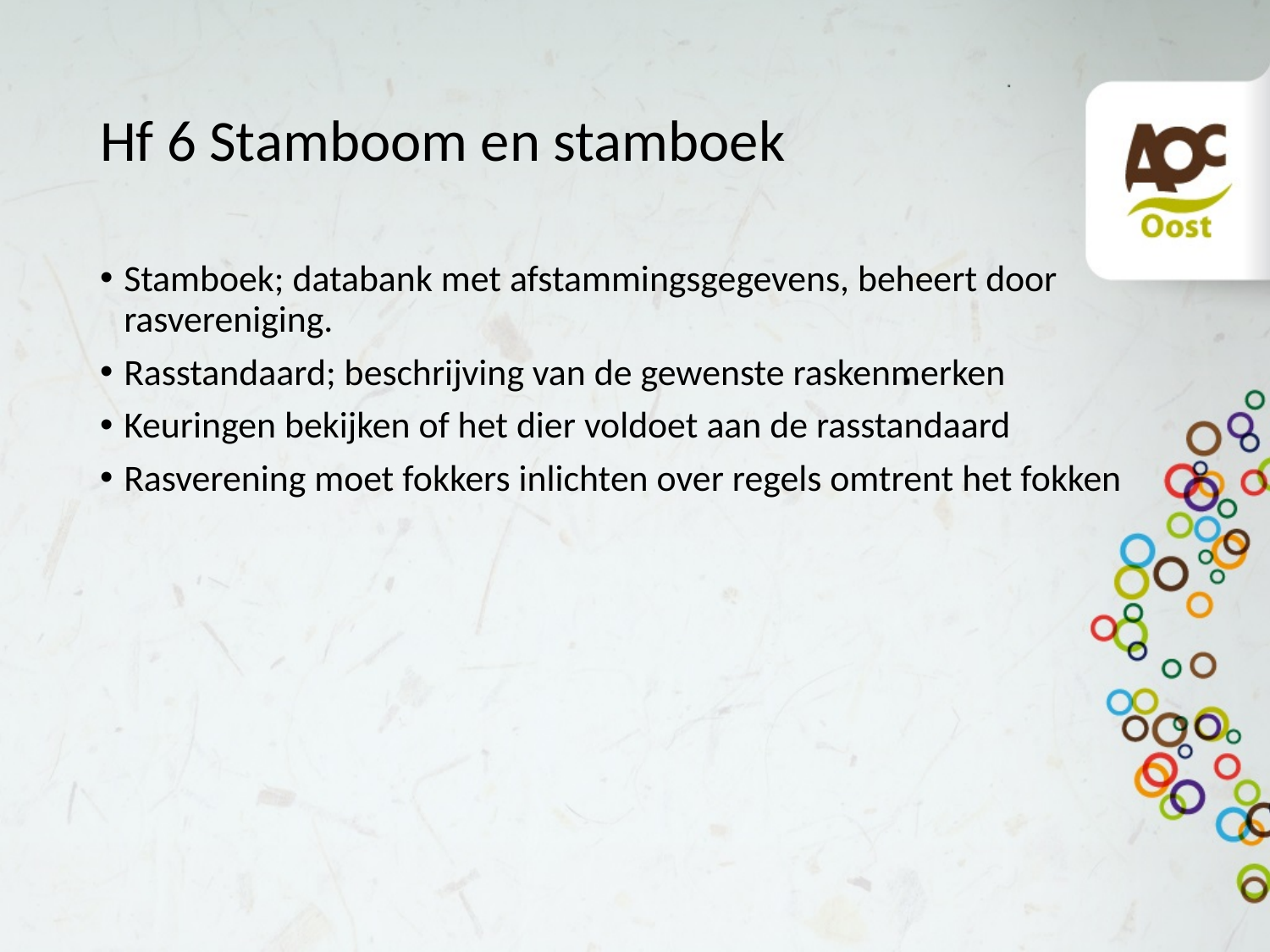

# Hf 6 Stamboom en stamboek
Stamboek; databank met afstammingsgegevens, beheert door rasvereniging.
Rasstandaard; beschrijving van de gewenste raskenmerken
Keuringen bekijken of het dier voldoet aan de rasstandaard
Rasverening moet fokkers inlichten over regels omtrent het fokken